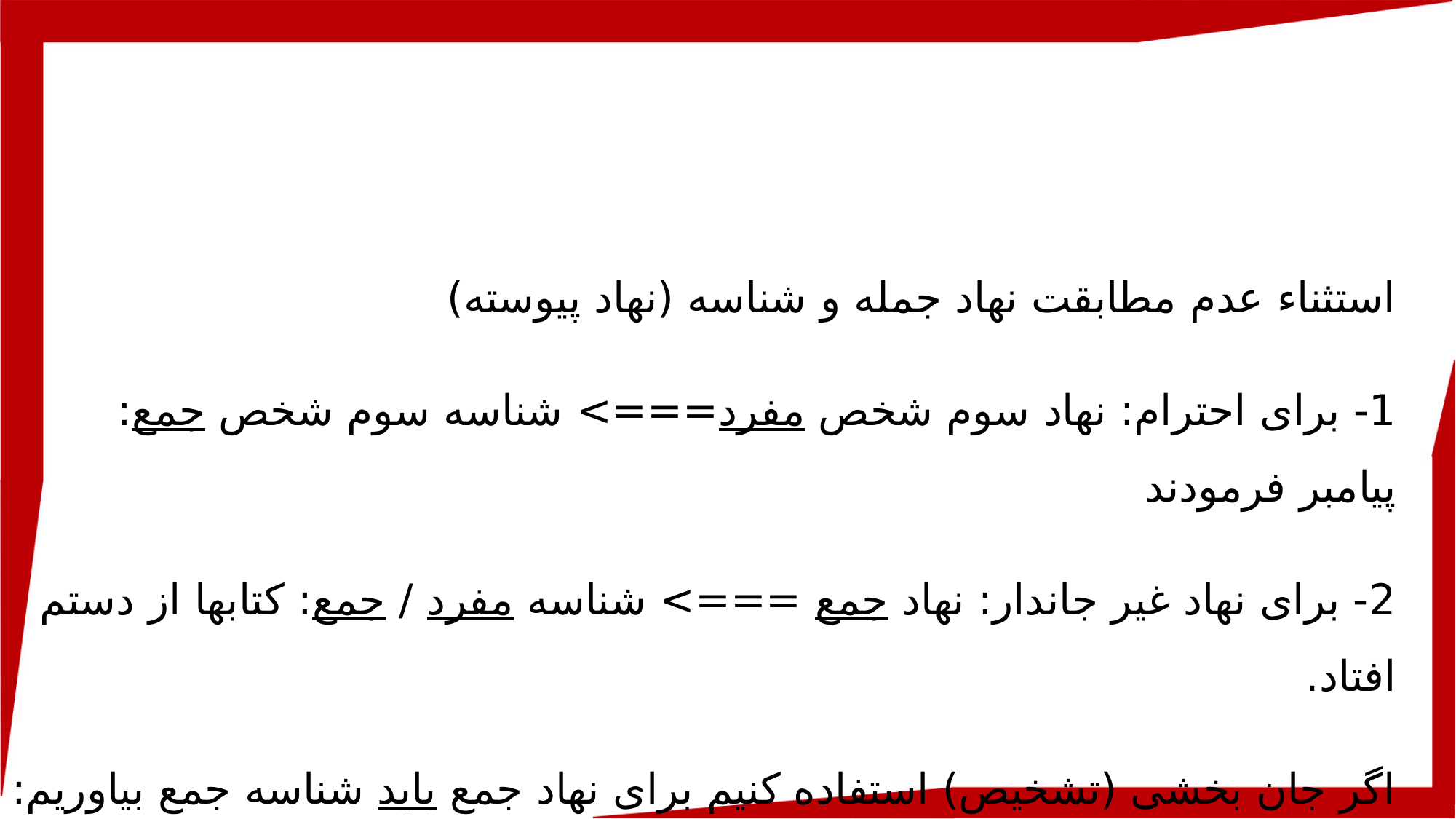

استثناء عدم مطابقت نهاد جمله و شناسه (نهاد پیوسته)
1- برای احترام: نهاد سوم شخص مفرد===> شناسه سوم شخص جمع: پیامبر فرمودند
2- برای نهاد غیر جاندار: نهاد جمع ===> شناسه مفرد / جمع: کتاب­ها از دستم افتاد.
اگر جان بخشی (تشخیص) استفاده کنیم برای نهاد جمع باید شناسه جمع بیاوریم: ستاره­ها چشمک زدند.
3- برای برخی اسم­های مبهم (هیچ­یک، هر یک، هیچ­کدام، هر کدام):===> شناسه جمع / مفرد